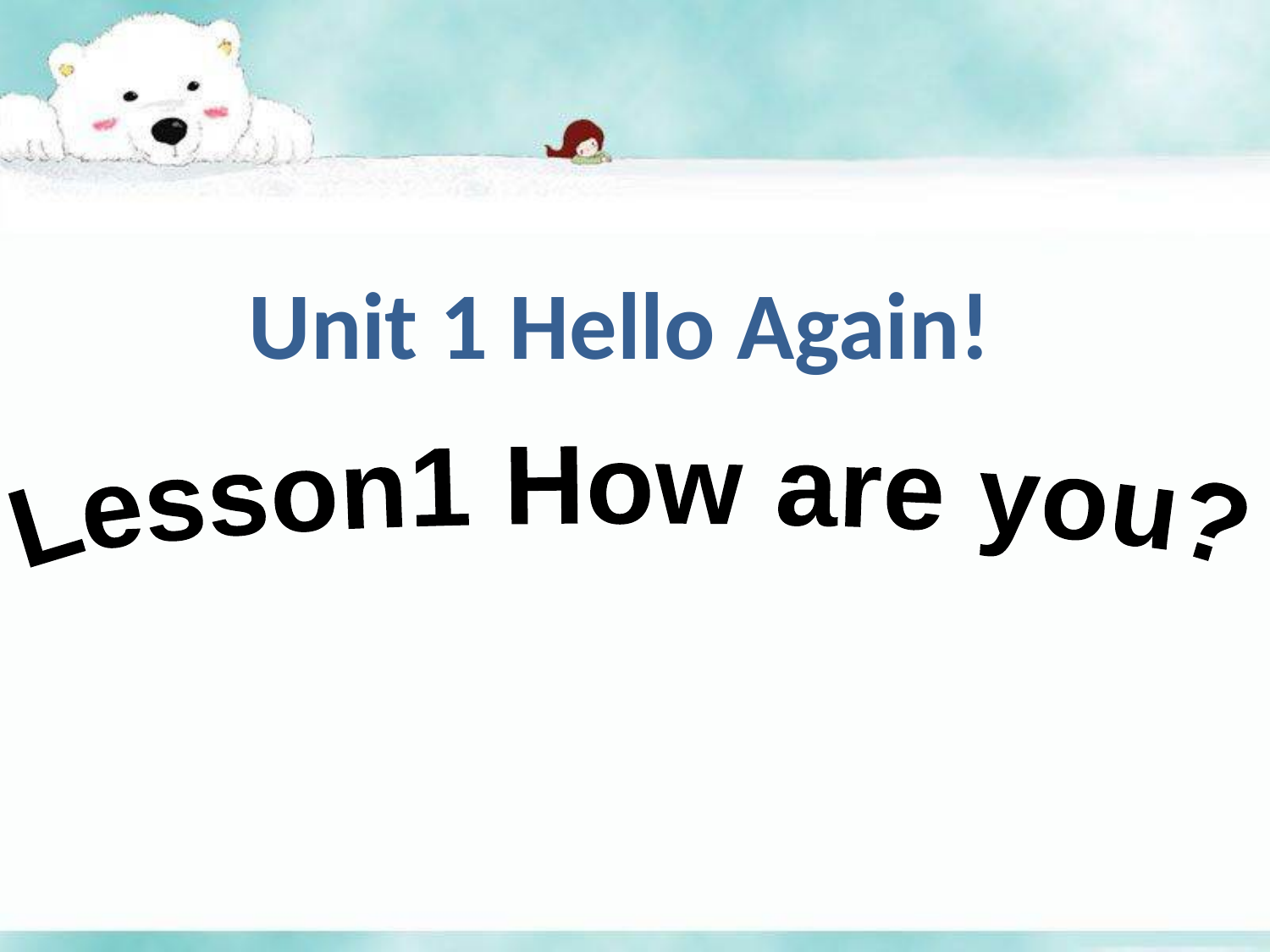

Unit 1 Hello Again!
Lesson1 How are you?